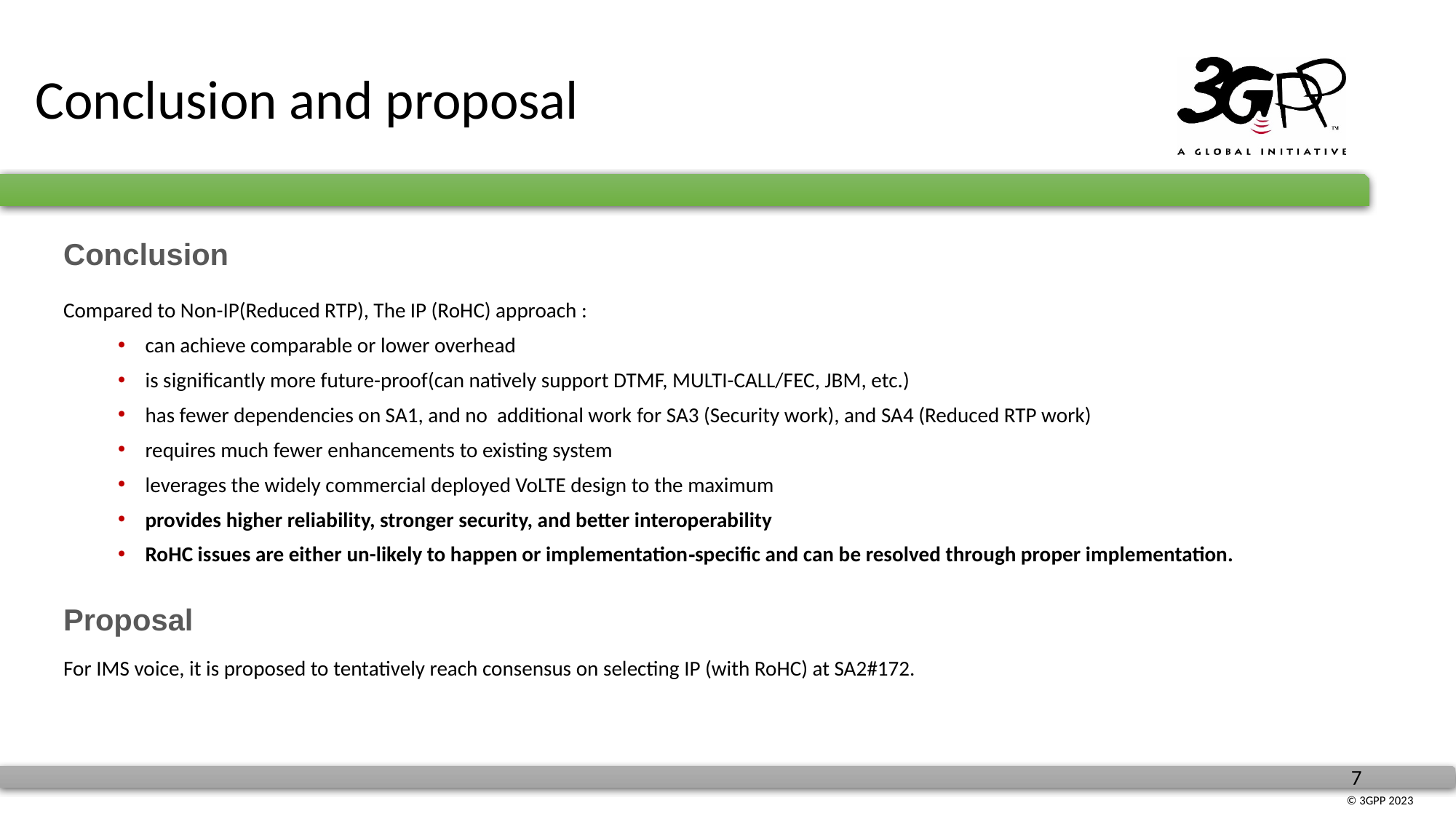

# Conclusion and proposal
Conclusion

Compared to Non-IP(Reduced RTP), The IP (RoHC) approach :
can achieve comparable or lower overhead
is significantly more future-proof(can natively support DTMF, MULTI-CALL/FEC, JBM, etc.)
has fewer dependencies on SA1, and no  additional work for SA3 (Security work), and SA4 (Reduced RTP work)
requires much fewer enhancements to existing system
leverages the widely commercial deployed VoLTE design to the maximum
provides higher reliability, stronger security, and better interoperability
RoHC issues are either un-likely to happen or implementation‑specific and can be resolved through proper implementation.

Proposal

For IMS voice, it is proposed to tentatively reach consensus on selecting IP (with RoHC) at SA2#172.